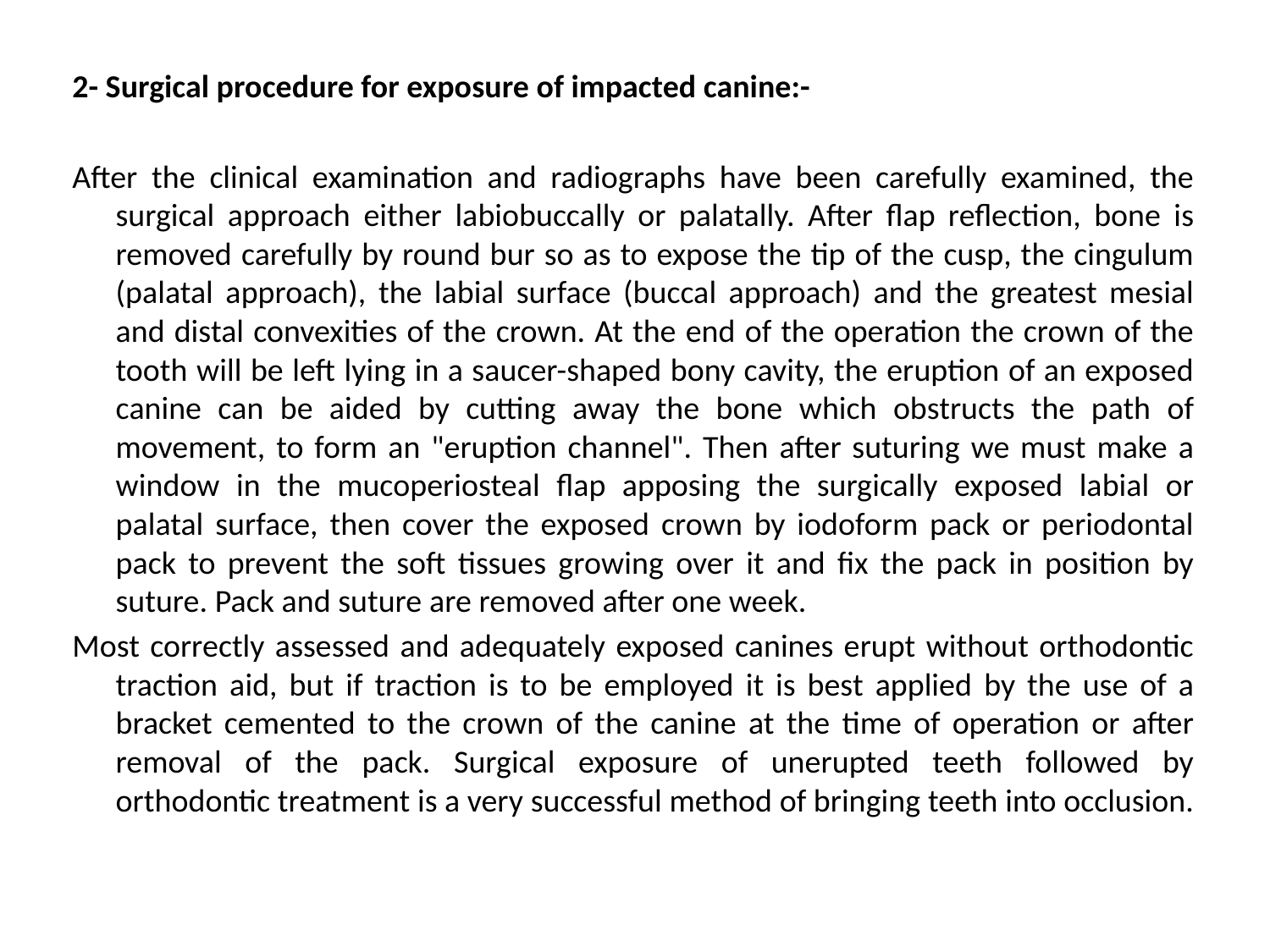

2- Surgical procedure for exposure of impacted canine:-

After the clinical examination and radiographs have been carefully examined, the surgical approach either labiobuccally or palatally. After flap reflection, bone is removed carefully by round bur so as to expose the tip of the cusp, the cingulum (palatal approach), the labial surface (buccal approach) and the greatest mesial and distal convexities of the crown. At the end of the operation the crown of the tooth will be left lying in a saucer-shaped bony cavity, the eruption of an exposed canine can be aided by cutting away the bone which obstructs the path of movement, to form an "eruption channel". Then after suturing we must make a window in the mucoperiosteal flap apposing the surgically exposed labial or palatal surface, then cover the exposed crown by iodoform pack or periodontal pack to prevent the soft tissues growing over it and fix the pack in position by suture. Pack and suture are removed after one week.
Most correctly assessed and adequately exposed canines erupt without orthodontic traction aid, but if traction is to be employed it is best applied by the use of a bracket cemented to the crown of the canine at the time of operation or after removal of the pack. Surgical exposure of unerupted teeth followed by orthodontic treatment is a very successful method of bringing teeth into occlusion.